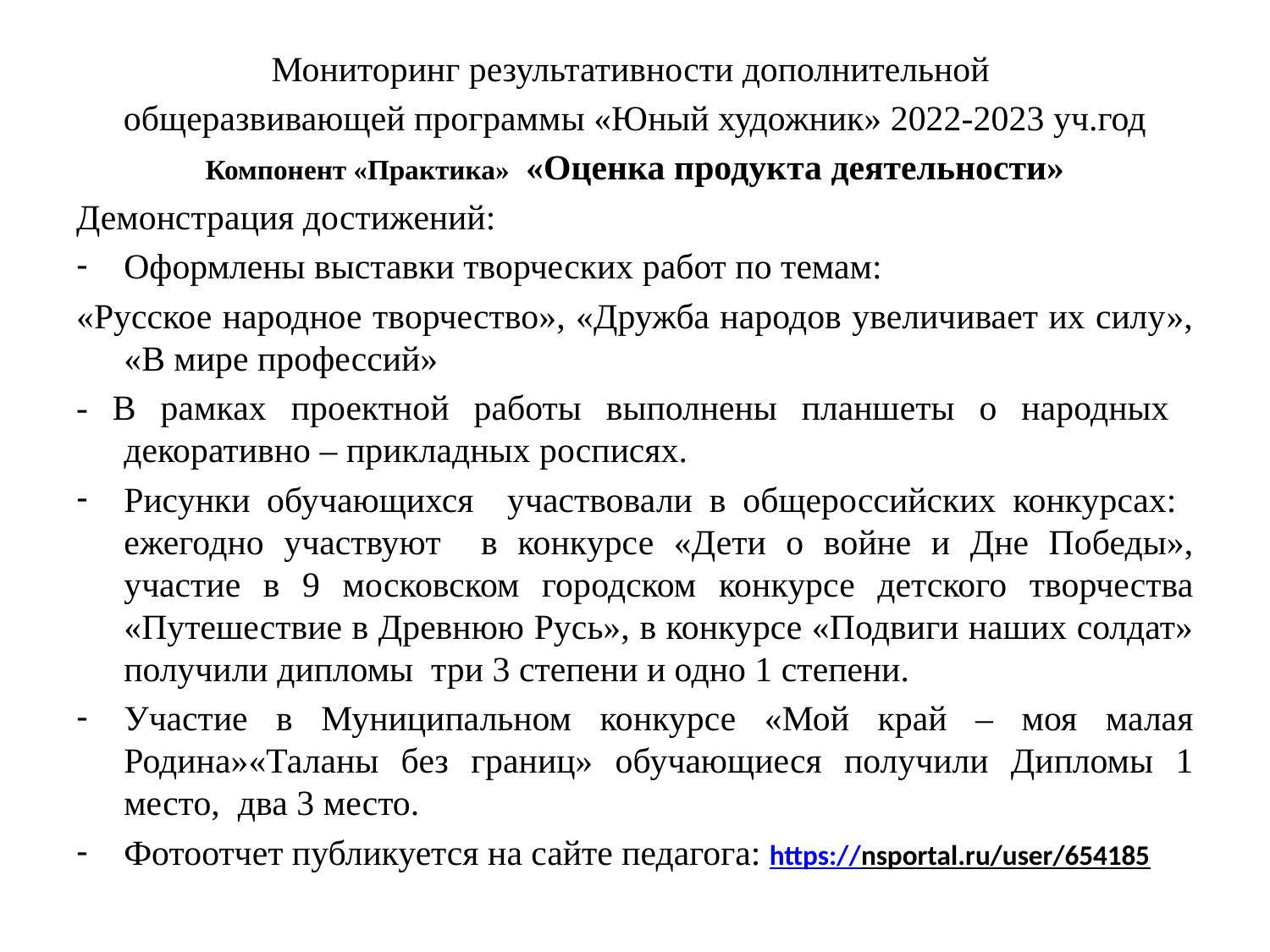

Мониторинг результативности дополнительной
общеразвивающей программы «Юный художник» 2022-2023 уч.год
Компонент «Практика»  «Оценка продукта деятельности»
Демонстрация достижений:
Оформлены выставки творческих работ по темам:
«Русское народное творчество», «Дружба народов увеличивает их силу», «В мире профессий»
- В рамках проектной работы выполнены планшеты о народных  декоративно – прикладных росписях.
Рисунки обучающихся  участвовали в общероссийских конкурсах:  ежегодно участвуют  в конкурсе «Дети о войне и Дне Победы», участие в 9 московском городском конкурсе детского творчества «Путешествие в Древнюю Русь», в конкурсе «Подвиги наших солдат» получили дипломы  три 3 степени и одно 1 степени.
Участие в Муниципальном конкурсе «Мой край – моя малая Родина»«Таланы без границ» обучающиеся получили Дипломы 1 место,  два 3 место.
Фотоотчет публикуется на сайте педагога: https://nsportal.ru/user/654185